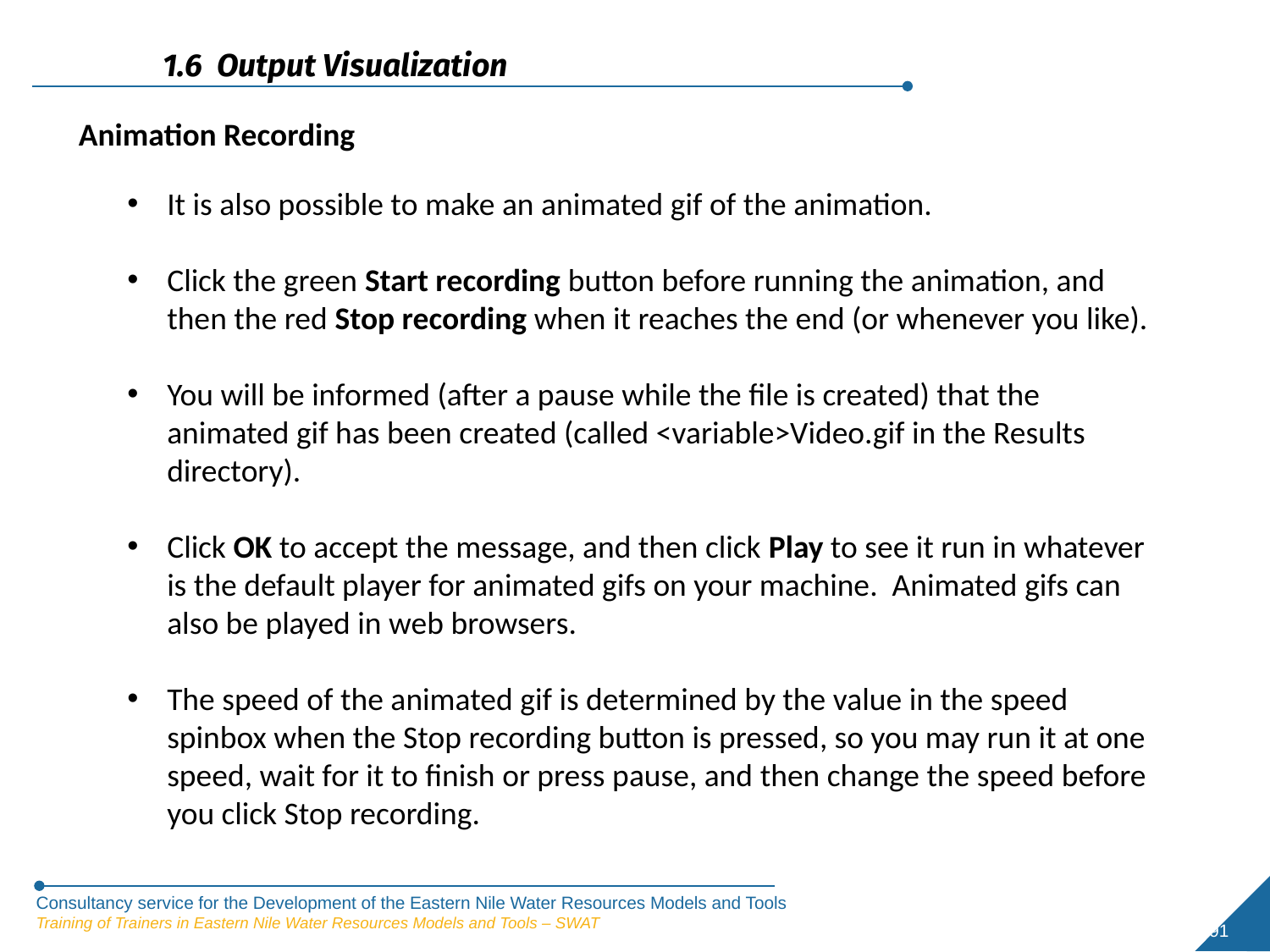

1.6  Output Visualization
Animation Recording
It is also possible to make an animated gif of the animation.

Click the green Start recording button before running the animation, and then the red Stop recording when it reaches the end (or whenever you like).

You will be informed (after a pause while the file is created) that the animated gif has been created (called <variable>Video.gif in the Results directory).

Click OK to accept the message, and then click Play to see it run in whatever is the default player for animated gifs on your machine.  Animated gifs can also be played in web browsers.

The speed of the animated gif is determined by the value in the speed spinbox when the Stop recording button is pressed, so you may run it at one speed, wait for it to finish or press pause, and then change the speed before you click Stop recording.